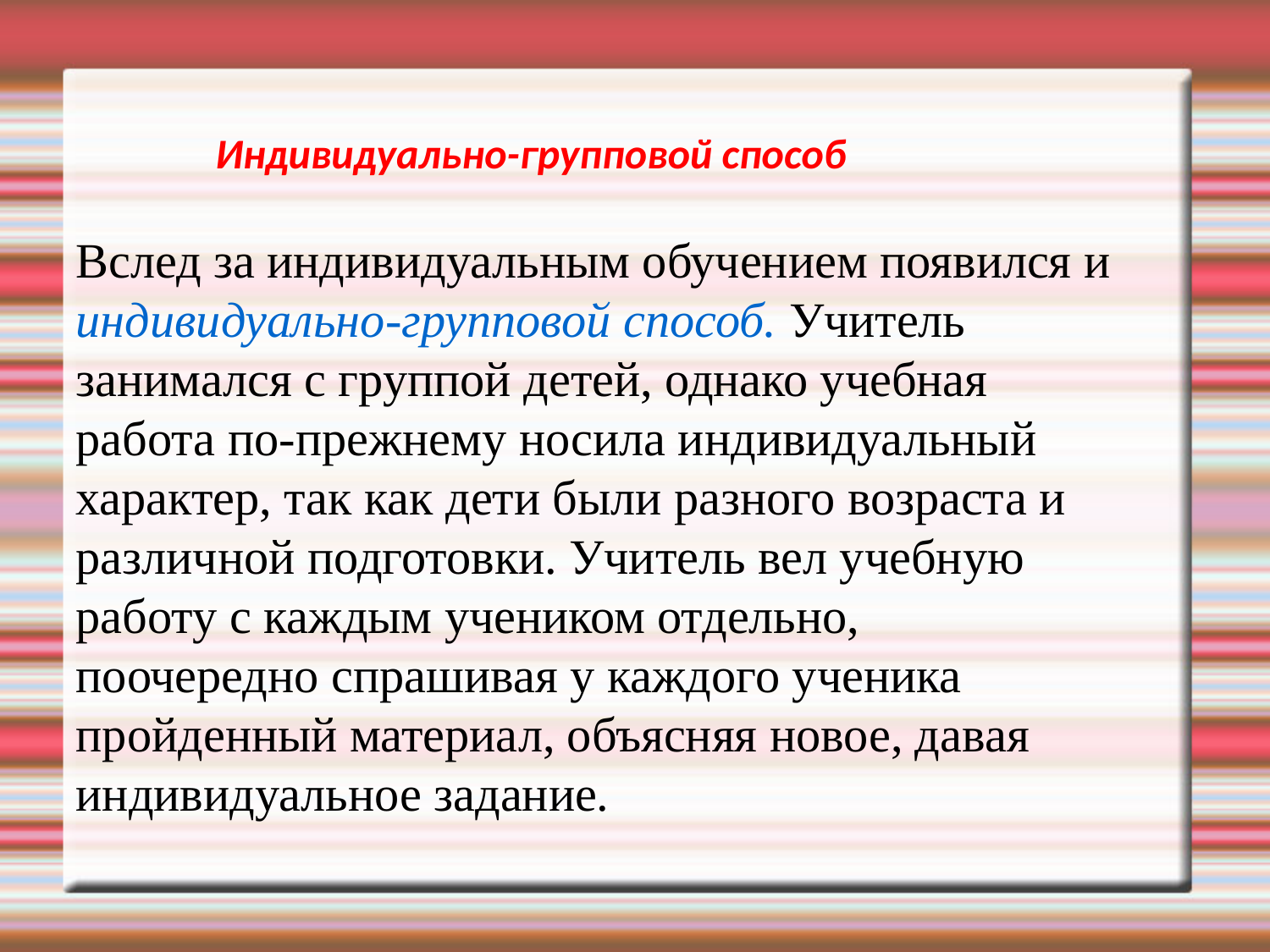

Индивидуально-групповой способ
Вслед за индивидуальным обучением появился и индивидуально-групповой способ. Учитель занимался с группой детей, однако учебная работа по-прежнему носила индивидуальный характер, так как дети были разного возраста и различной подготовки. Учитель вел учебную работу с каждым учеником отдельно, поочередно спрашивая у каждого ученика пройденный материал, объясняя новое, давая индивидуальное задание.